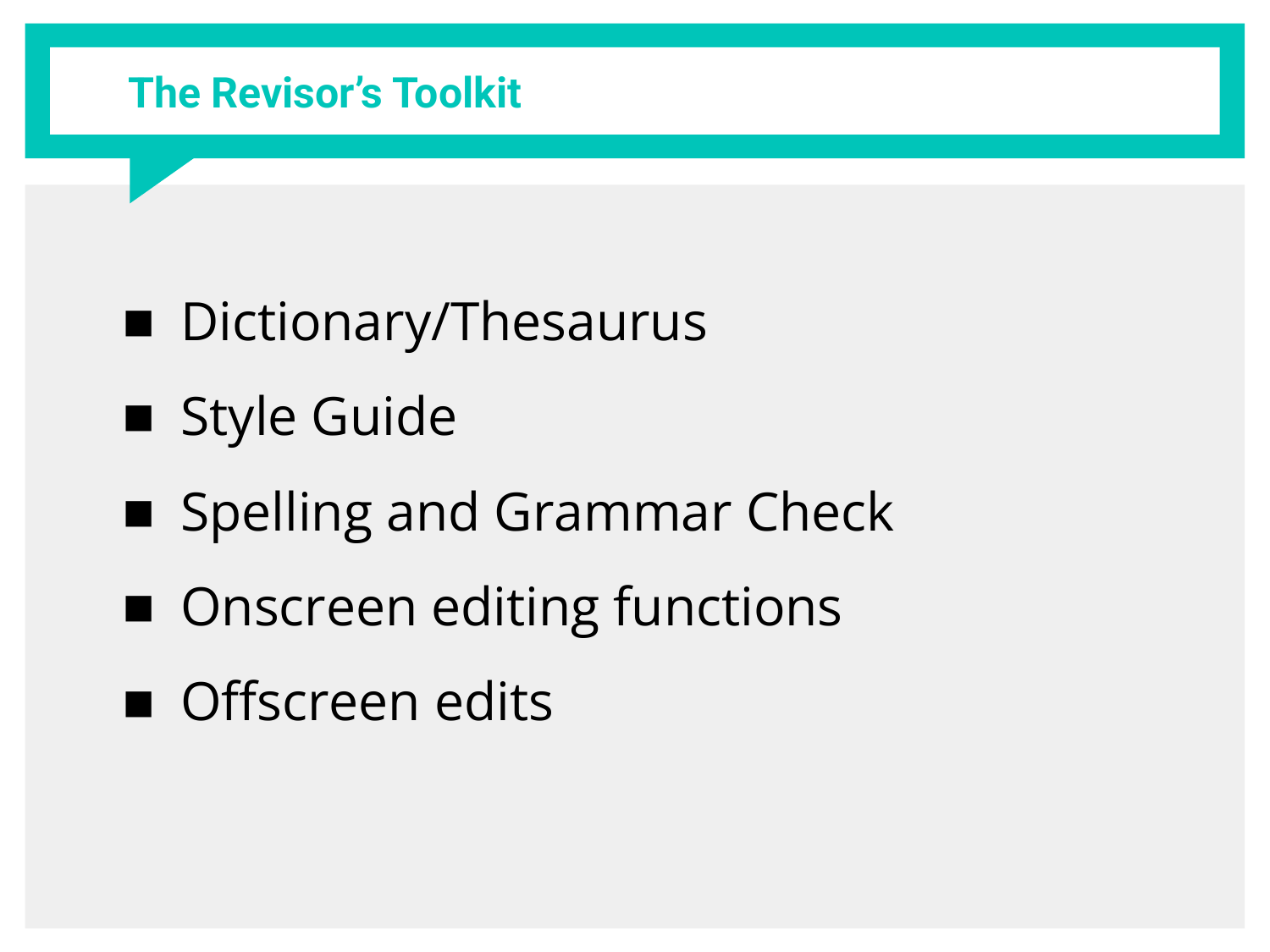

# The Revisor’s Toolkit
Dictionary/Thesaurus
Style Guide
Spelling and Grammar Check
Onscreen editing functions
Offscreen edits